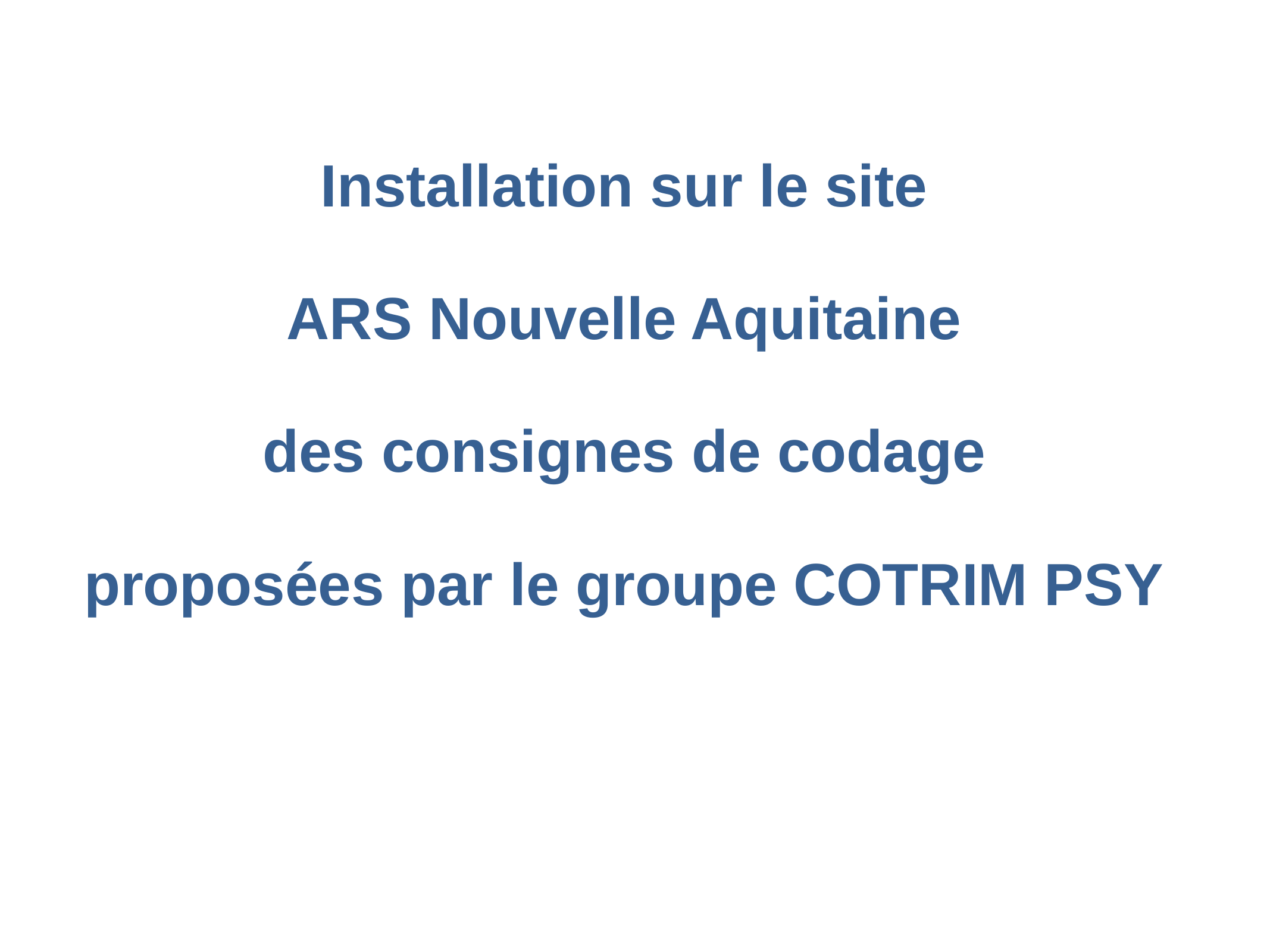

# Installation sur le site

ARS Nouvelle Aquitaine

des consignes de codage

proposées par le groupe COTRIM PSY